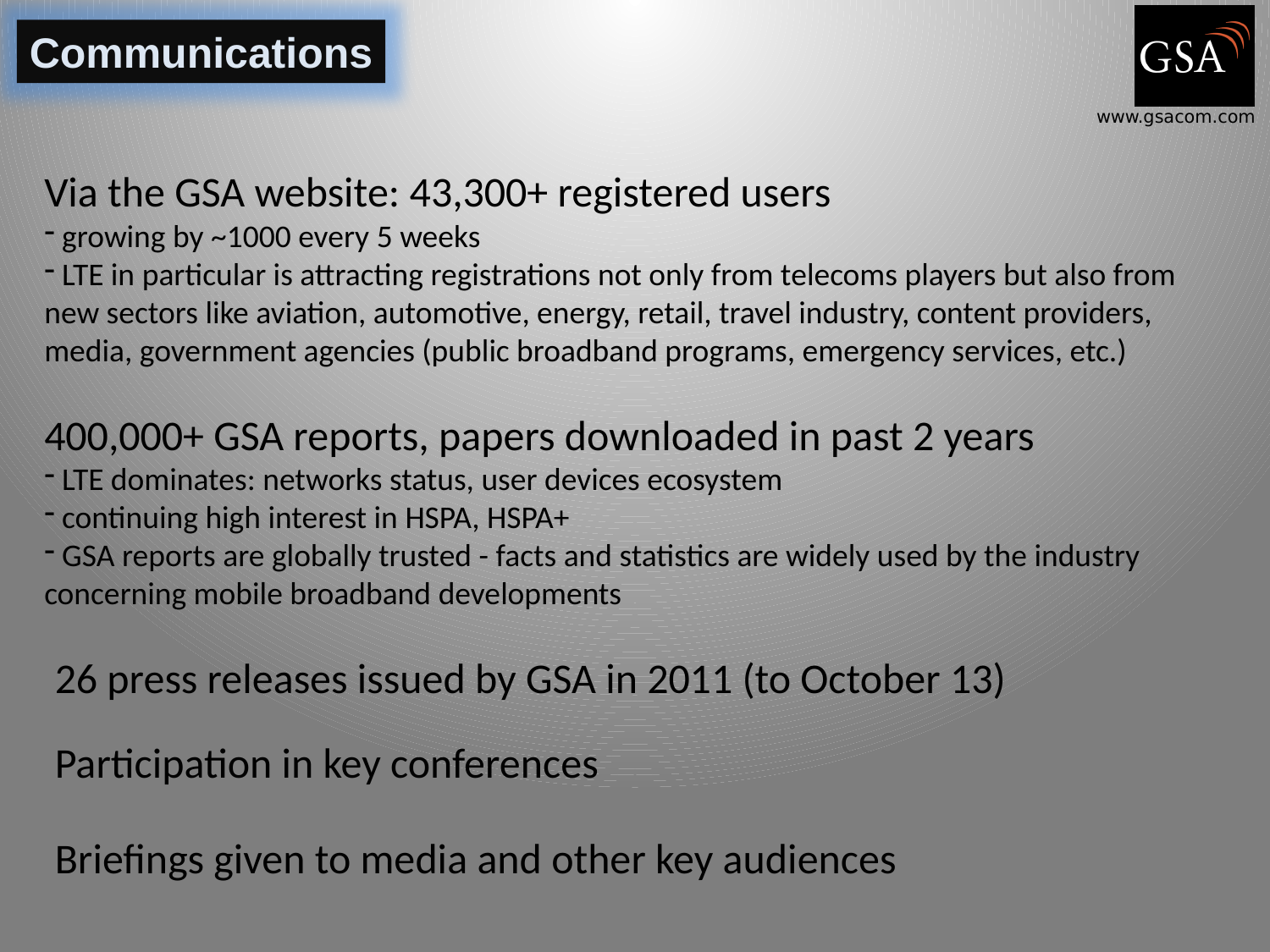

Communications
Via the GSA website: 43,300+ registered users
 growing by ~1000 every 5 weeks
 LTE in particular is attracting registrations not only from telecoms players but also from new sectors like aviation, automotive, energy, retail, travel industry, content providers, media, government agencies (public broadband programs, emergency services, etc.)
400,000+ GSA reports, papers downloaded in past 2 years
 LTE dominates: networks status, user devices ecosystem
 continuing high interest in HSPA, HSPA+
 GSA reports are globally trusted - facts and statistics are widely used by the industry concerning mobile broadband developments
26 press releases issued by GSA in 2011 (to October 13)
Participation in key conferences
Briefings given to media and other key audiences